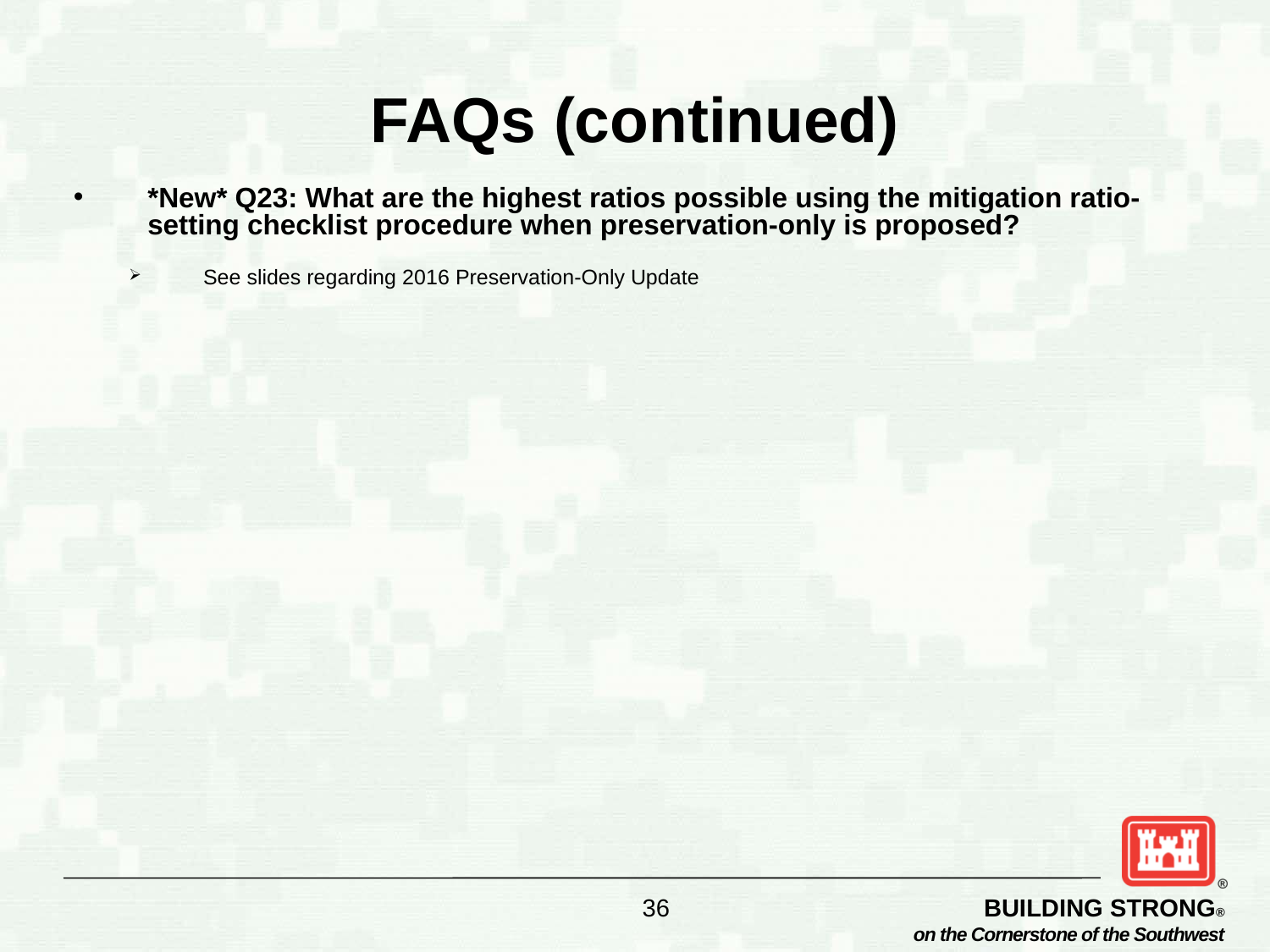

# FAQs (continued)
*New* Q23: What are the highest ratios possible using the mitigation ratio-setting checklist procedure when preservation-only is proposed?

See slides regarding 2016 Preservation-Only Update

36